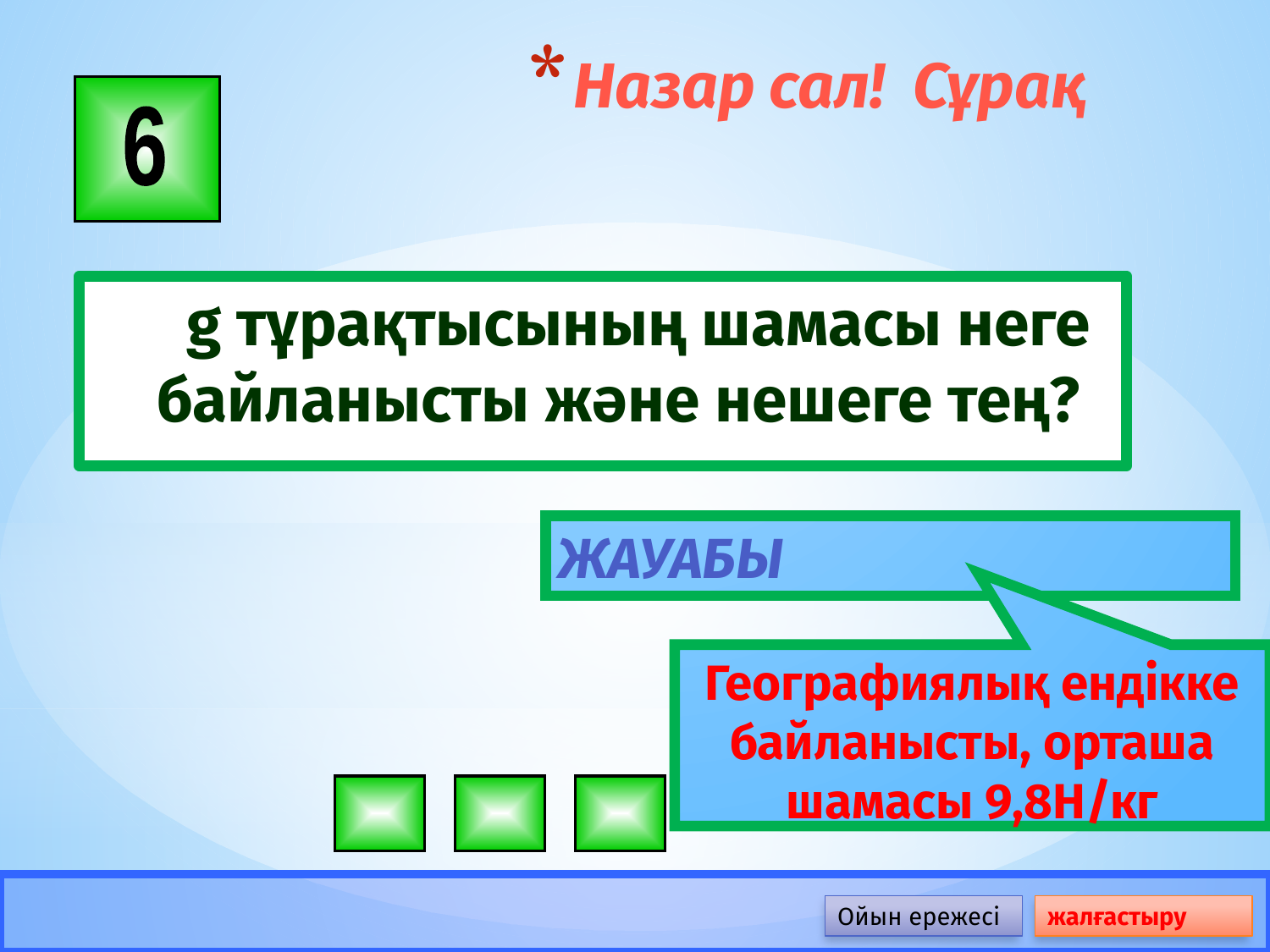

# Назар сал!  Сұрақ

6
     g тұрақтысының шамасы неге байланысты және нешеге тең?
жауабы
Географиялық ендікке байланысты, орташа шамасы 9,8Н/кг

Ойын ережесі
жалғастыру